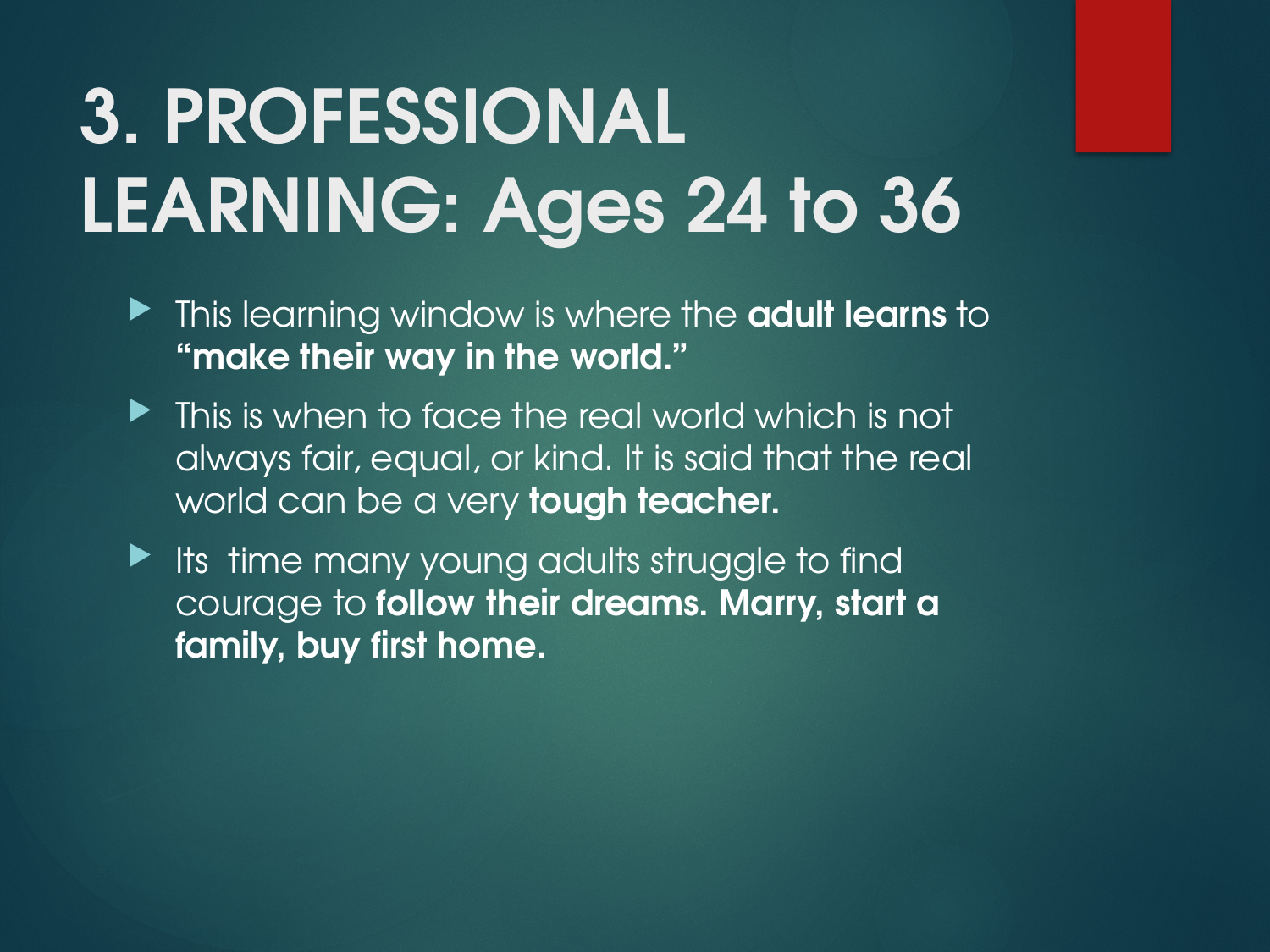

# 3. PROFESSIONAL  LEARNING: Ages 24 to 36
This learning window is where the adult learns to “make their way in the world.”
This is when to face the real world which is not always fair, equal, or kind. It is said that the real world can be a very tough teacher.
Its  time many young adults struggle to find courage to follow their dreams. Marry, start a family, buy first home.